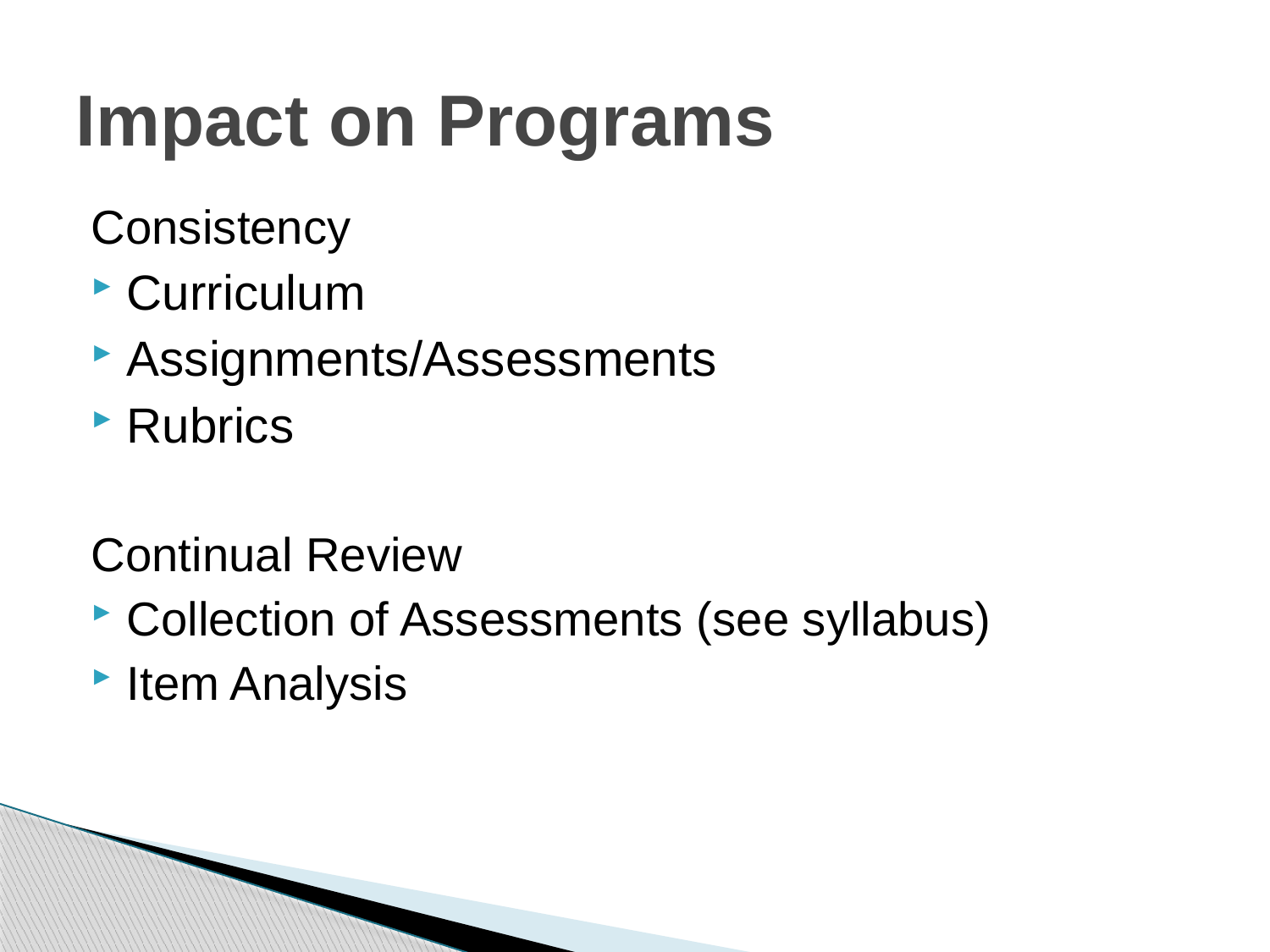

# Impact on Programs
Consistency
Curriculum
Assignments/Assessments
Rubrics

Continual Review
Collection of Assessments (see syllabus)
Item Analysis